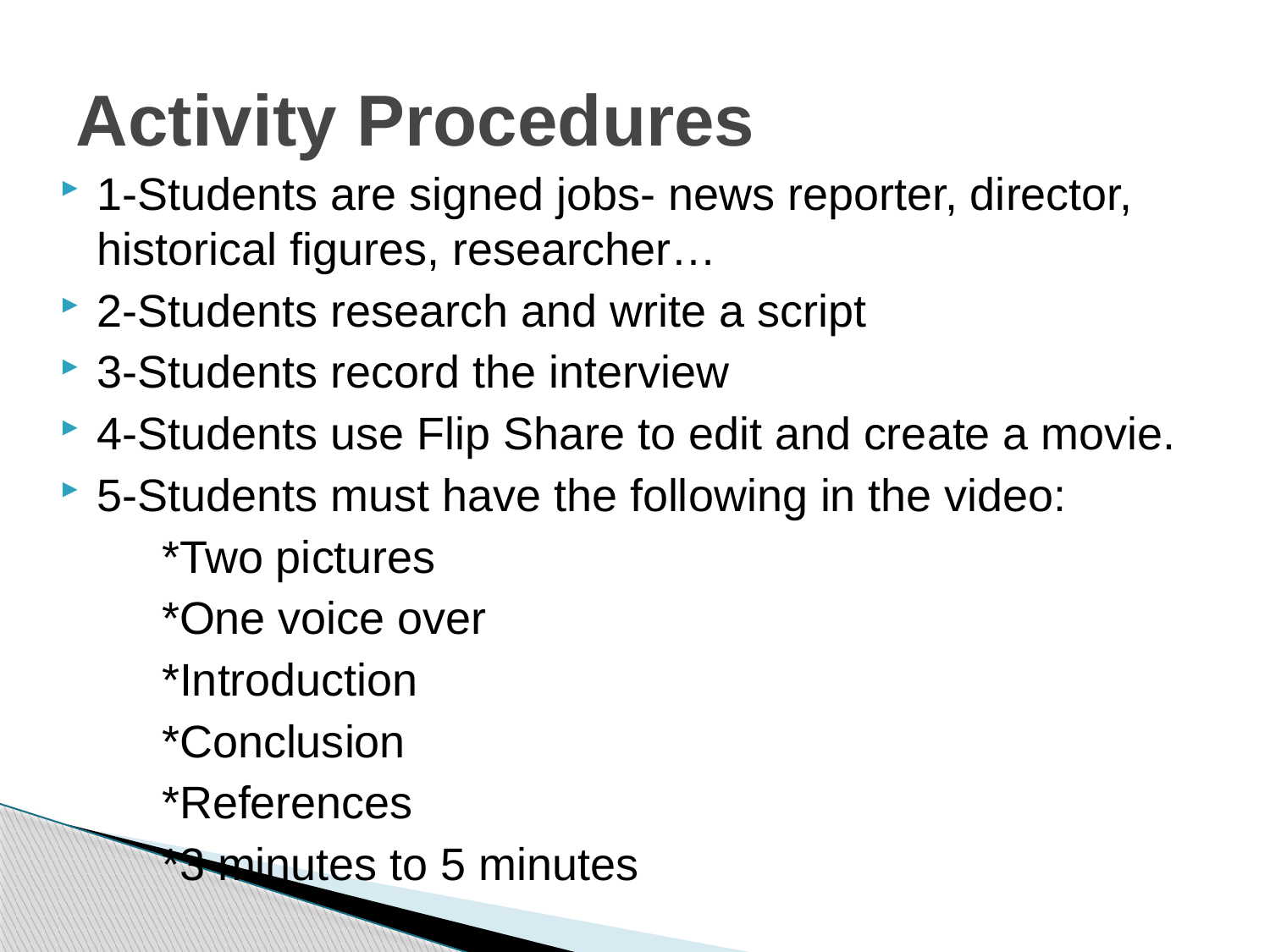

# Activity Procedures
1-Students are signed jobs- news reporter, director, historical figures, researcher…
2-Students research and write a script
3-Students record the interview
4-Students use Flip Share to edit and create a movie.
5-Students must have the following in the video:
        *Two pictures
        *One voice over
        *Introduction
        *Conclusion
        *References
        *3 minutes to 5 minutes